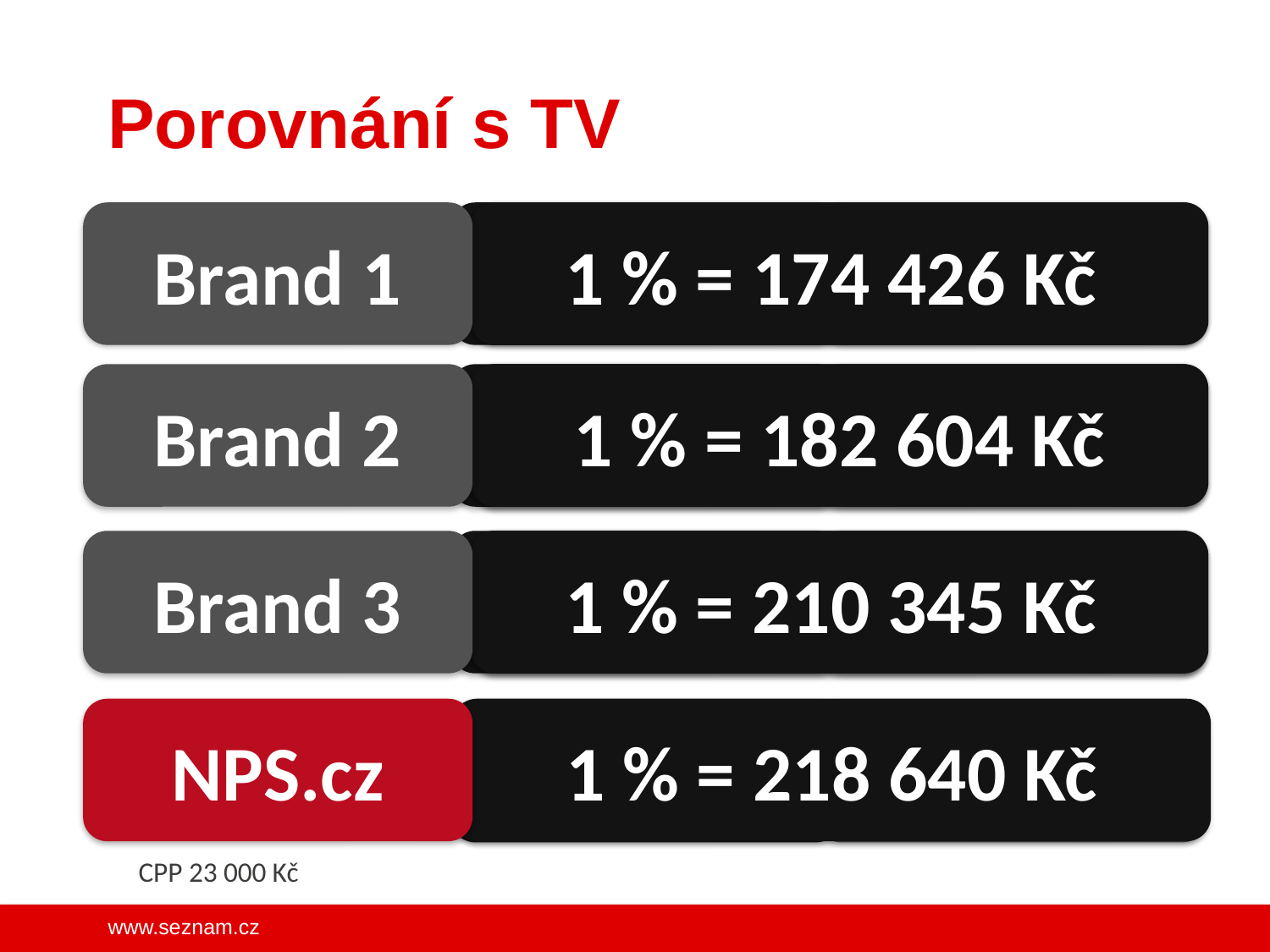

# Porovnání s TV
Brand 1
43 %
7 500 300 Kč
1 % = 174 426 Kč
326,1 GRP

Brand 2
28 %
 5 112 900 Kč
1 % = 182 604 Kč
222,3 GRP
Brand 3
44 %
9 255 200 Kč
1 % = 210 345 Kč
402,4 GRP
NPS.cz
 1 % = 218 640 Kč
po 3 týdnech
za 3 týdny
CPP 23 000 Kč